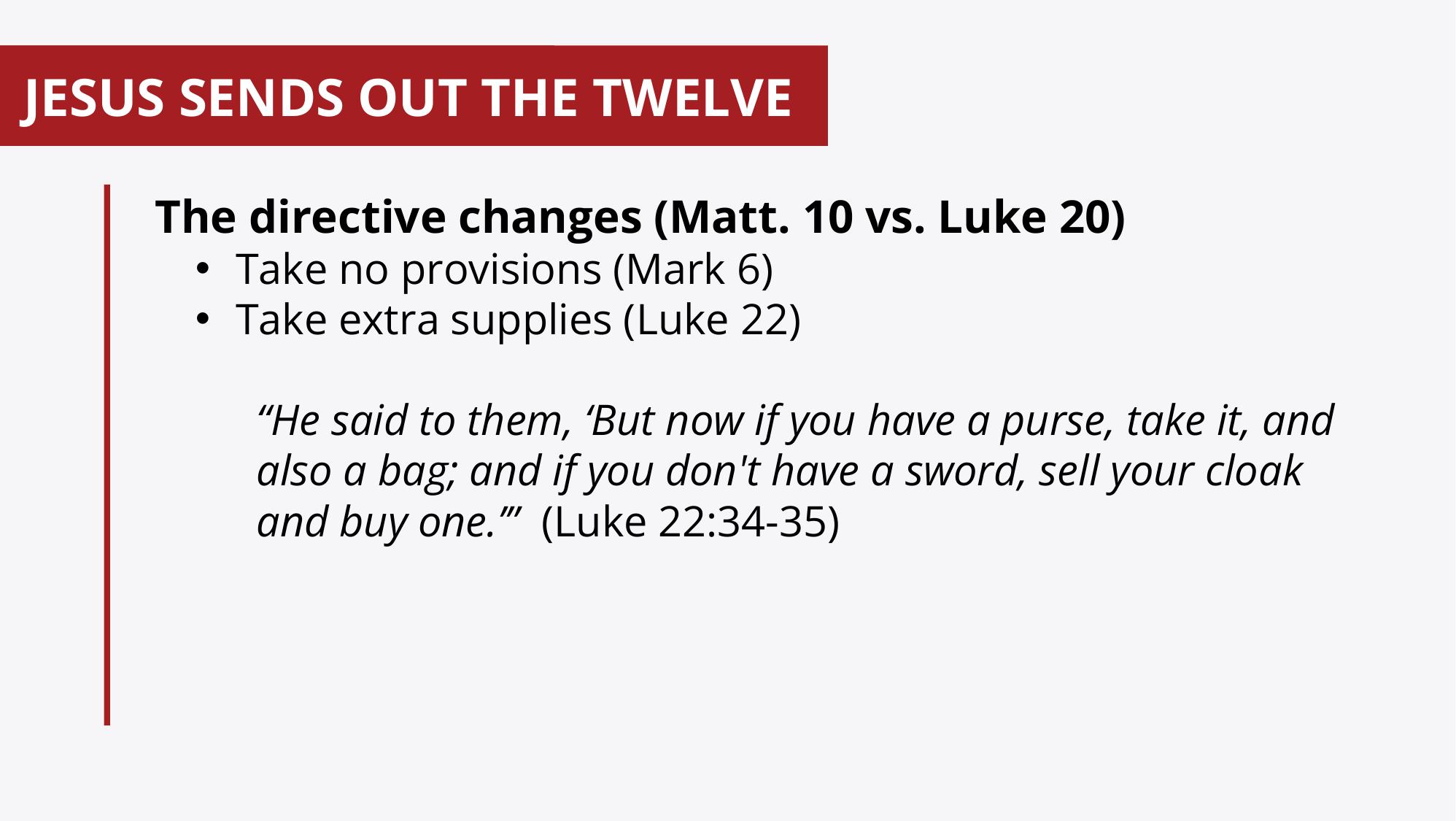

# JESUS SENDS OUT THE TWELVE
The directive changes (Matt. 10 vs. Luke 20)
Take no provisions (Mark 6)
Take extra supplies (Luke 22)

“He said to them, ‘But now if you have a purse, take it, and also a bag; and if you don't have a sword, sell your cloak and buy one.’”  (Luke 22:34-35)